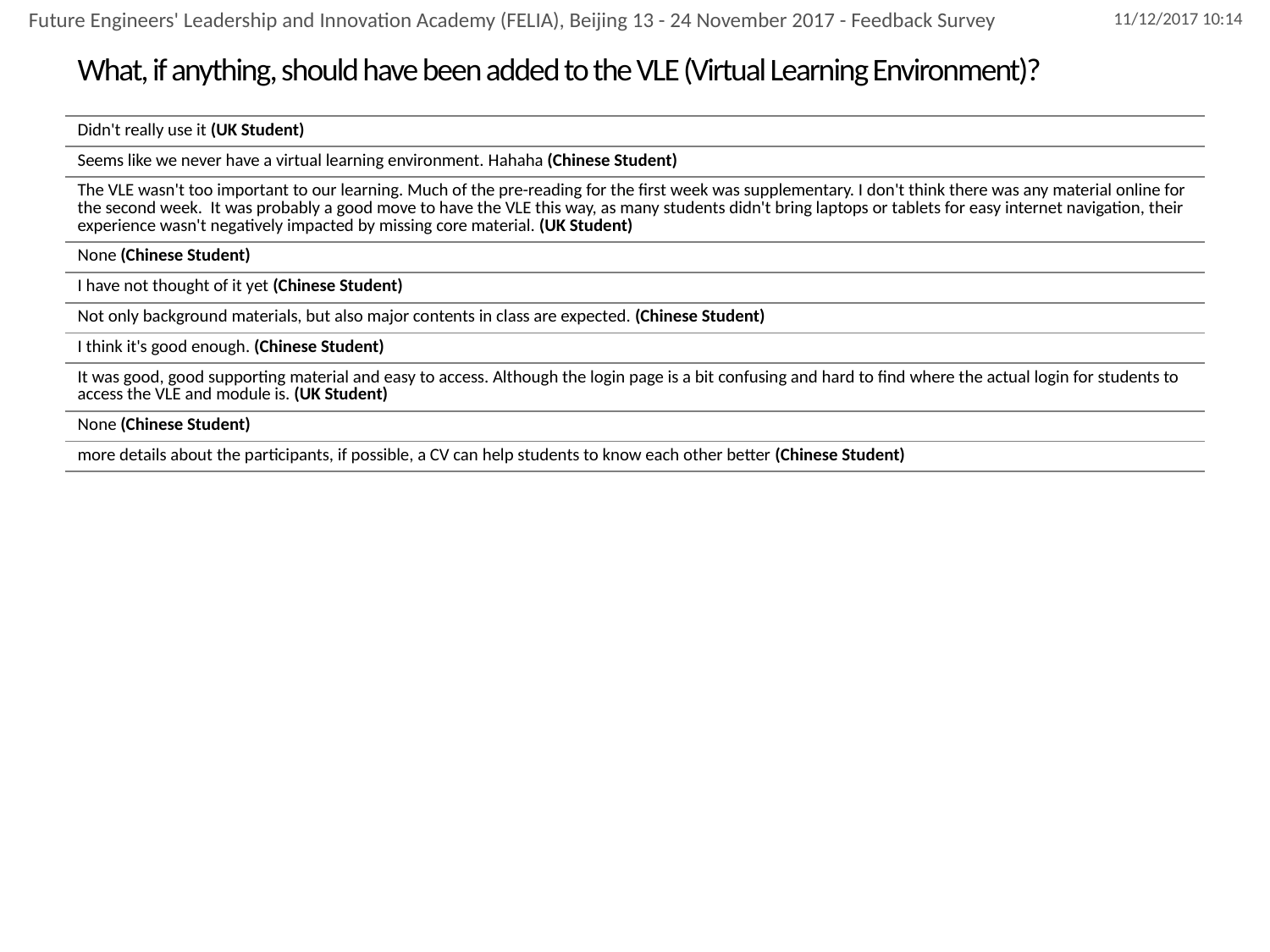

Future Engineers' Leadership and Innovation Academy (FELIA), Beijing 13 - 24 November 2017 - Feedback Survey
# What, if anything, should have been added to the VLE (Virtual Learning Environment)?
| Didn't really use it (UK Student) |
| --- |
| Seems like we never have a virtual learning environment. Hahaha (Chinese Student) |
| The VLE wasn't too important to our learning. Much of the pre-reading for the first week was supplementary. I don't think there was any material online for the second week. It was probably a good move to have the VLE this way, as many students didn't bring laptops or tablets for easy internet navigation, their experience wasn't negatively impacted by missing core material. (UK Student) |
| None (Chinese Student) |
| I have not thought of it yet (Chinese Student) |
| Not only background materials, but also major contents in class are expected. (Chinese Student) |
| I think it's good enough. (Chinese Student) |
| It was good, good supporting material and easy to access. Although the login page is a bit confusing and hard to find where the actual login for students to access the VLE and module is. (UK Student) |
| None (Chinese Student) |
| more details about the participants, if possible, a CV can help students to know each other better (Chinese Student) |